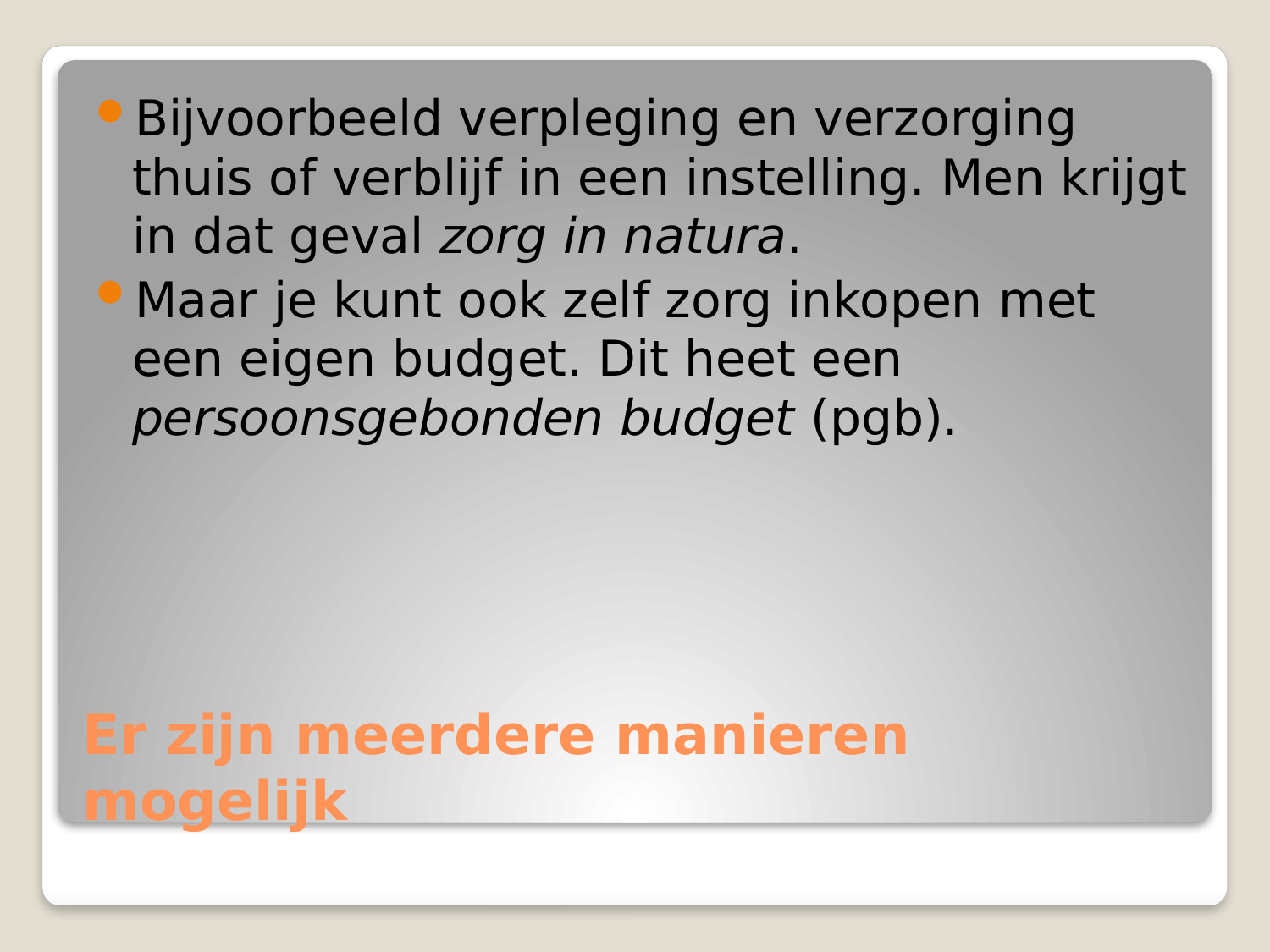

Bijvoorbeeld verpleging en verzorging thuis of verblijf in een instelling. Men krijgt in dat geval zorg in natura.
Maar je kunt ook zelf zorg inkopen met een eigen budget. Dit heet een persoonsgebonden budget (pgb).
# Er zijn meerdere manieren mogelijk